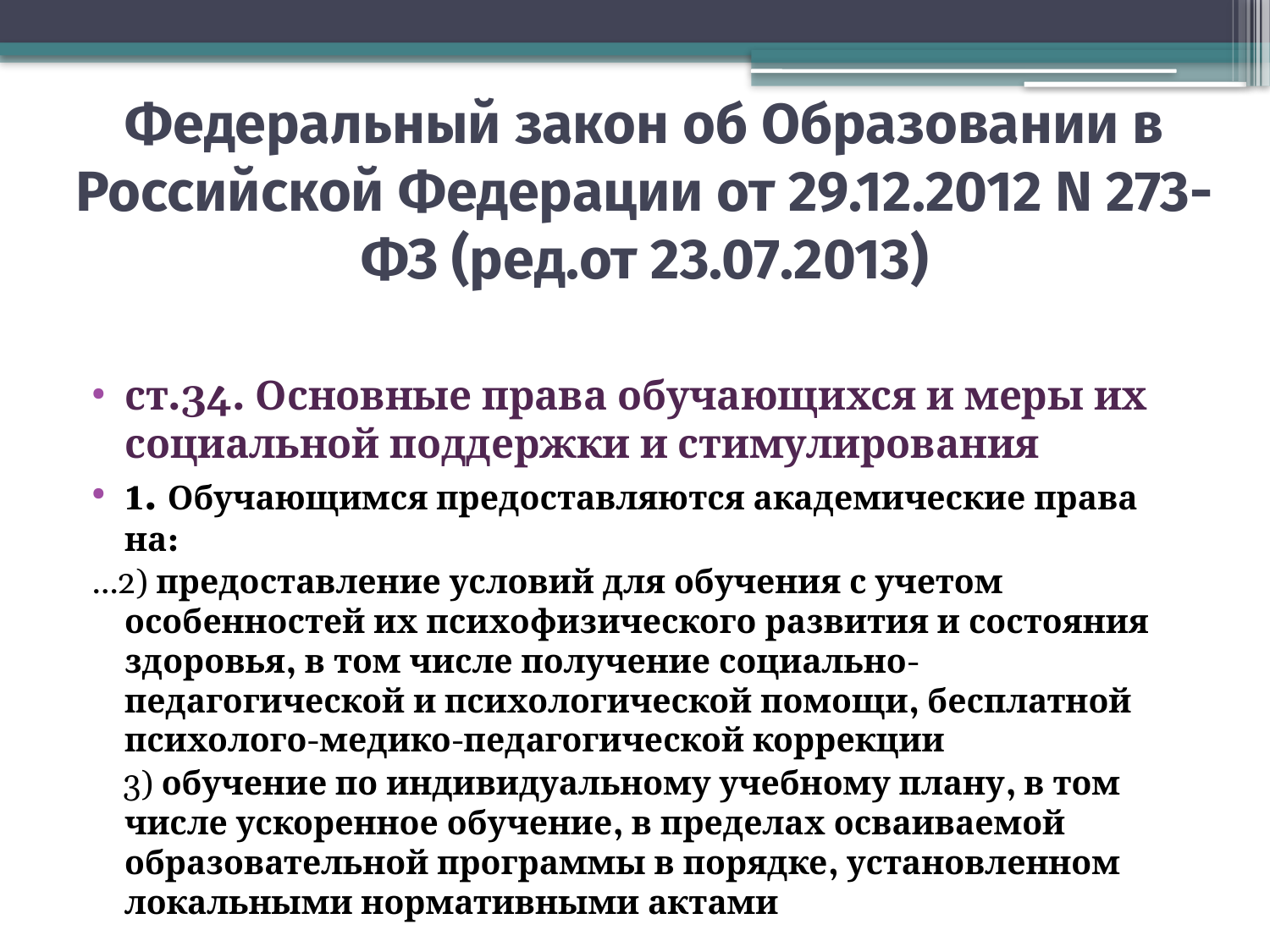

# Федеральный закон об Образовании в Российской Федерации от 29.12.2012 N 273- ФЗ (ред.от 23.07.2013)

ст.34. Основные права обучающихся и меры их социальной поддержки и стимулирования
1. Обучающимся предоставляются академические права на:
…2) предоставление условий для обучения с учетом особенностей их психофизического развития и состояния здоровья, в том числе получение социально-педагогической и психологической помощи, бесплатной психолого-медико-педагогической коррекции
    3) обучение по индивидуальному учебному плану, в том числе ускоренное обучение, в пределах осваиваемой образовательной программы в порядке, установленном локальными нормативными актами